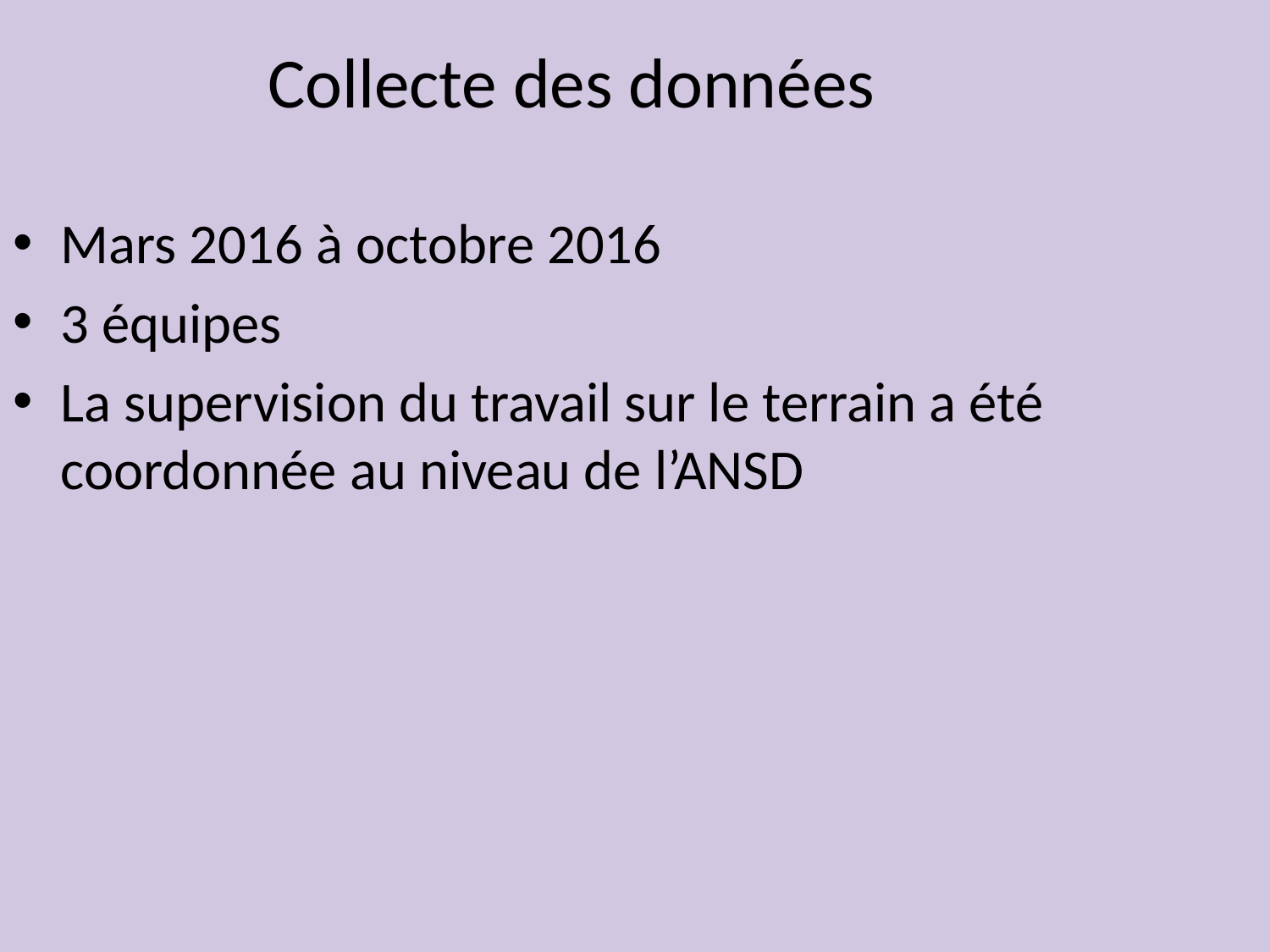

Collecte des données
Mars 2016 à octobre 2016
3 équipes
La supervision du travail sur le terrain a été coordonnée au niveau de l’ANSD